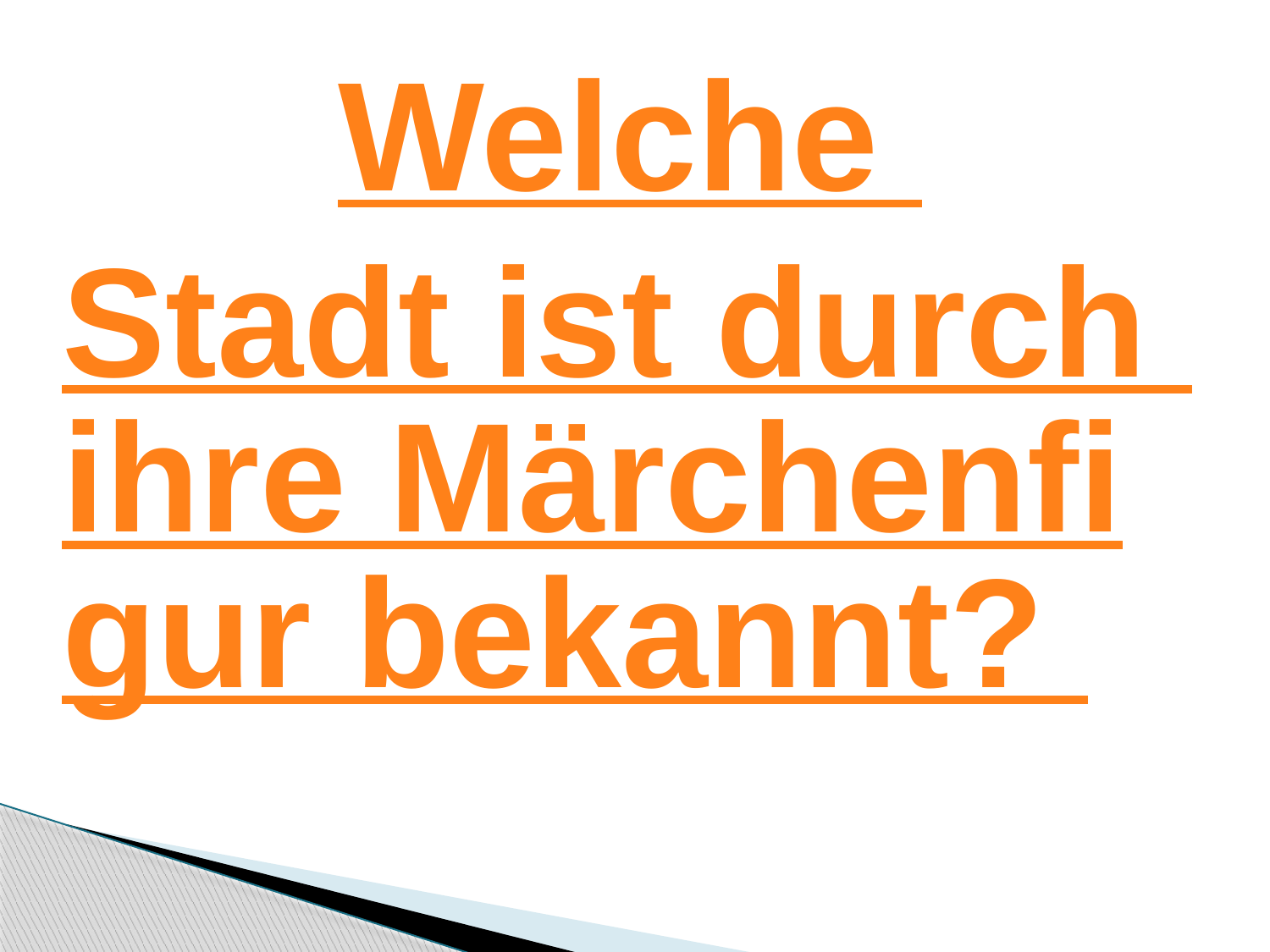

Welche Stadt ist durch ihre Märchenfigur bekannt?